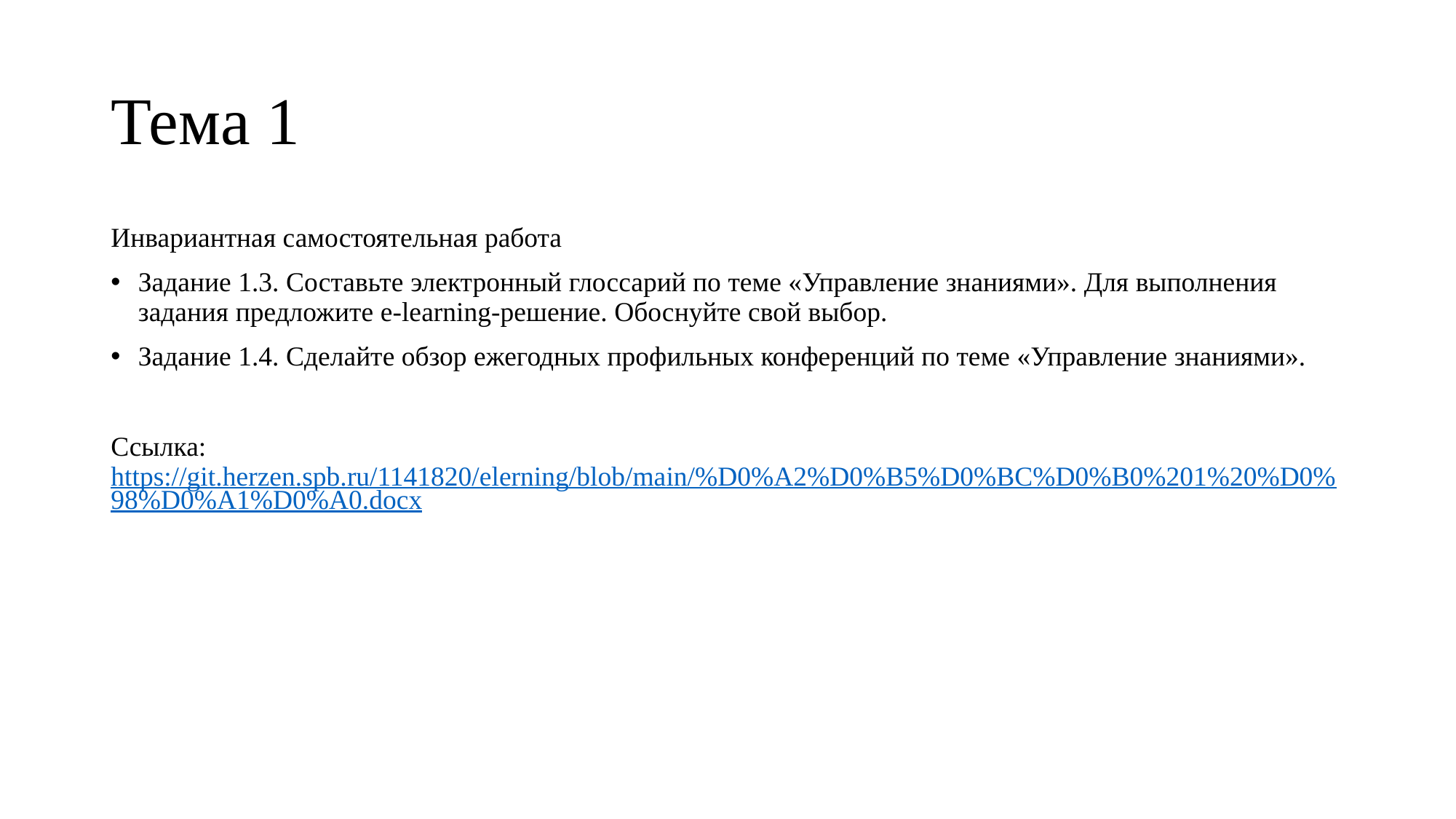

# Тема 1
Инвариантная самостоятельная работа
Задание 1.3. Составьте электронный глоссарий по теме «Управление знаниями». Для выполнения задания предложите e-learning-решение. Обоснуйте свой выбор.
Задание 1.4. Сделайте обзор ежегодных профильных конференций по теме «Управление знаниями».
Ссылка: https://git.herzen.spb.ru/1141820/elerning/blob/main/%D0%A2%D0%B5%D0%BC%D0%B0%201%20%D0%98%D0%A1%D0%A0.docx